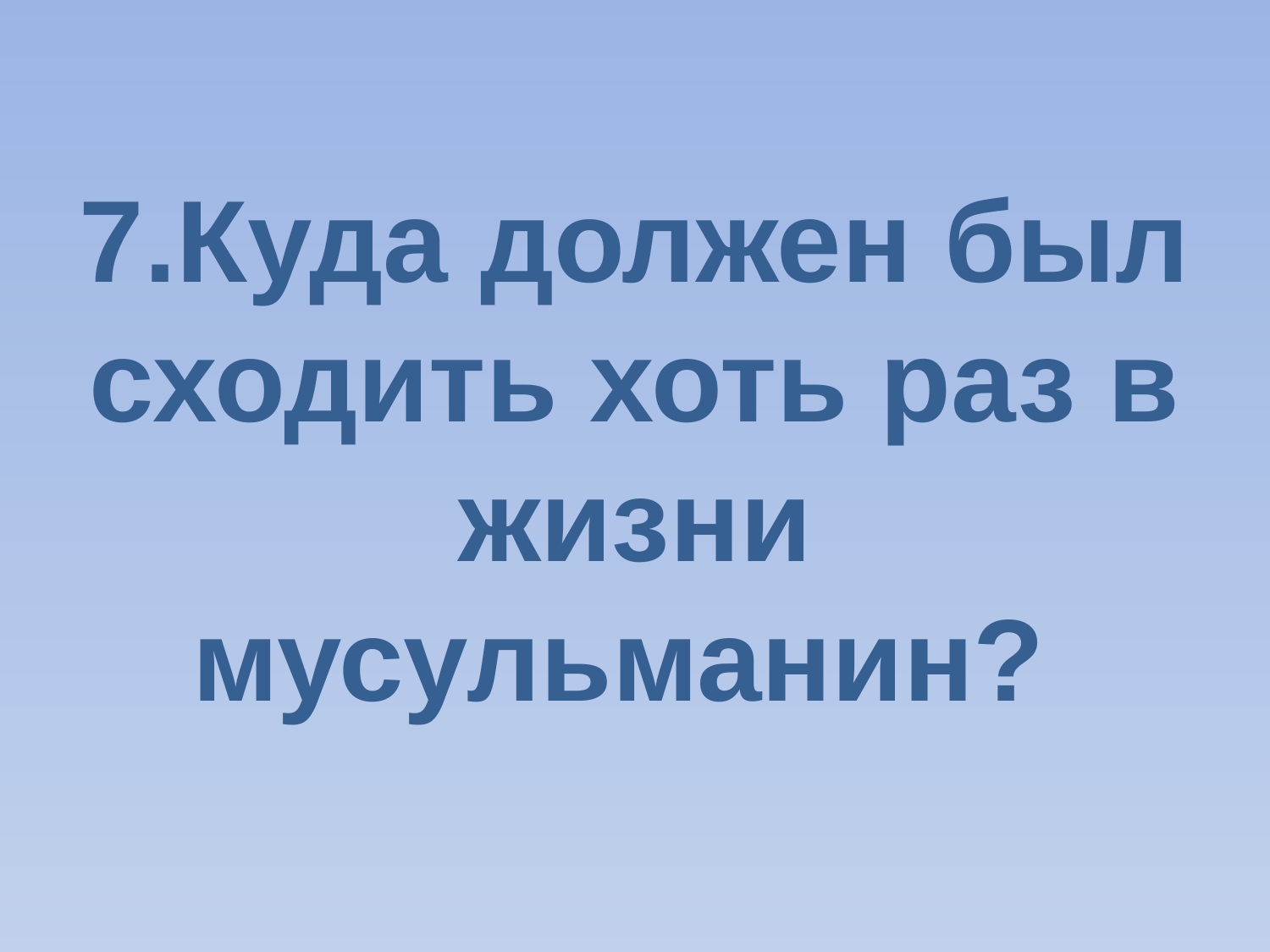

# 7.Куда должен был сходить хоть раз в жизни мусульманин?